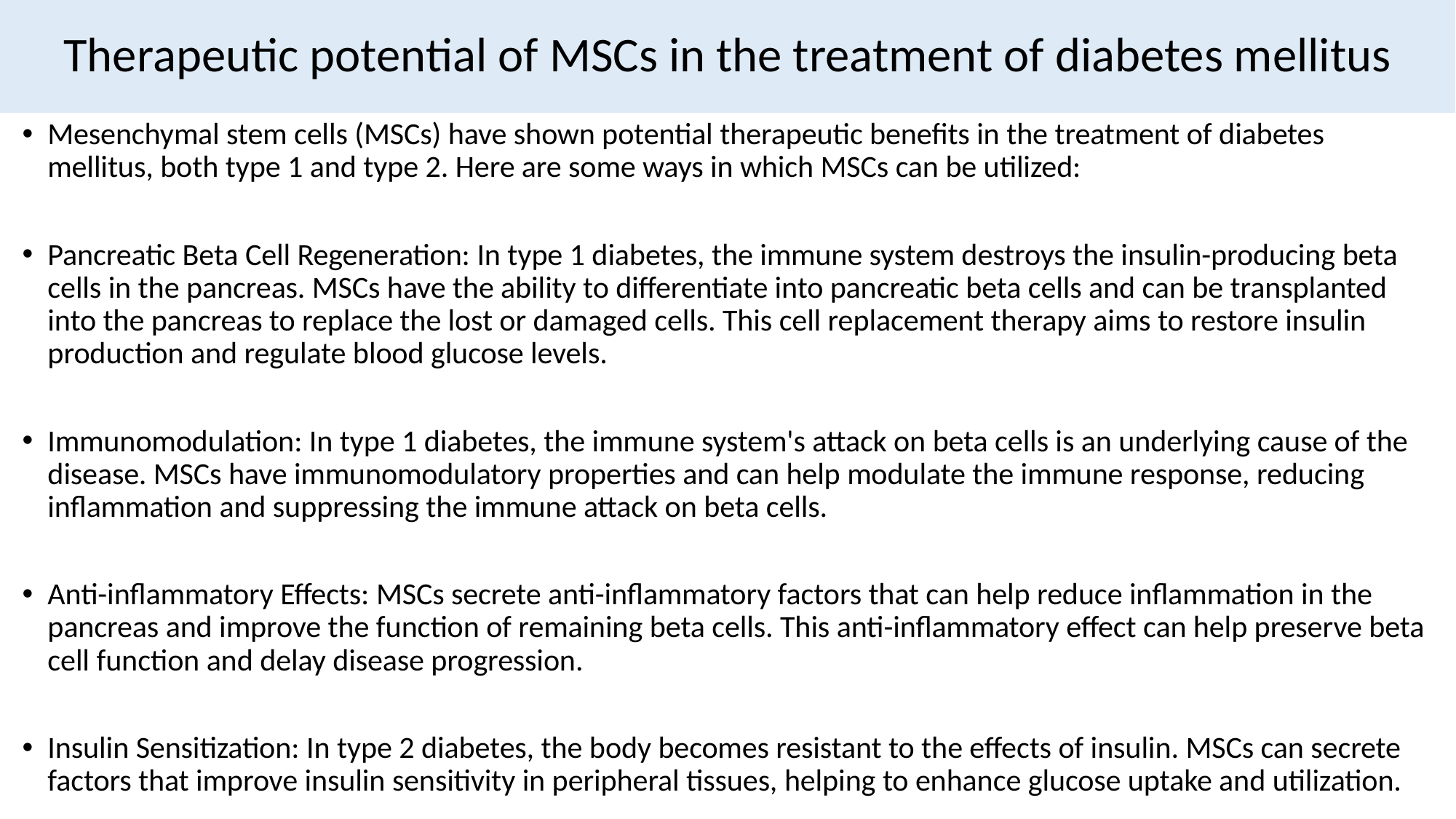

Therapeutic potential of MSCs in the treatment of diabetes mellitus
Mesenchymal stem cells (MSCs) have shown potential therapeutic benefits in the treatment of diabetes mellitus, both type 1 and type 2. Here are some ways in which MSCs can be utilized:

Pancreatic Beta Cell Regeneration: In type 1 diabetes, the immune system destroys the insulin-producing beta cells in the pancreas. MSCs have the ability to differentiate into pancreatic beta cells and can be transplanted into the pancreas to replace the lost or damaged cells. This cell replacement therapy aims to restore insulin production and regulate blood glucose levels.

Immunomodulation: In type 1 diabetes, the immune system's attack on beta cells is an underlying cause of the disease. MSCs have immunomodulatory properties and can help modulate the immune response, reducing inflammation and suppressing the immune attack on beta cells.

Anti-inflammatory Effects: MSCs secrete anti-inflammatory factors that can help reduce inflammation in the pancreas and improve the function of remaining beta cells. This anti-inflammatory effect can help preserve beta cell function and delay disease progression.

Insulin Sensitization: In type 2 diabetes, the body becomes resistant to the effects of insulin. MSCs can secrete factors that improve insulin sensitivity in peripheral tissues, helping to enhance glucose uptake and utilization.